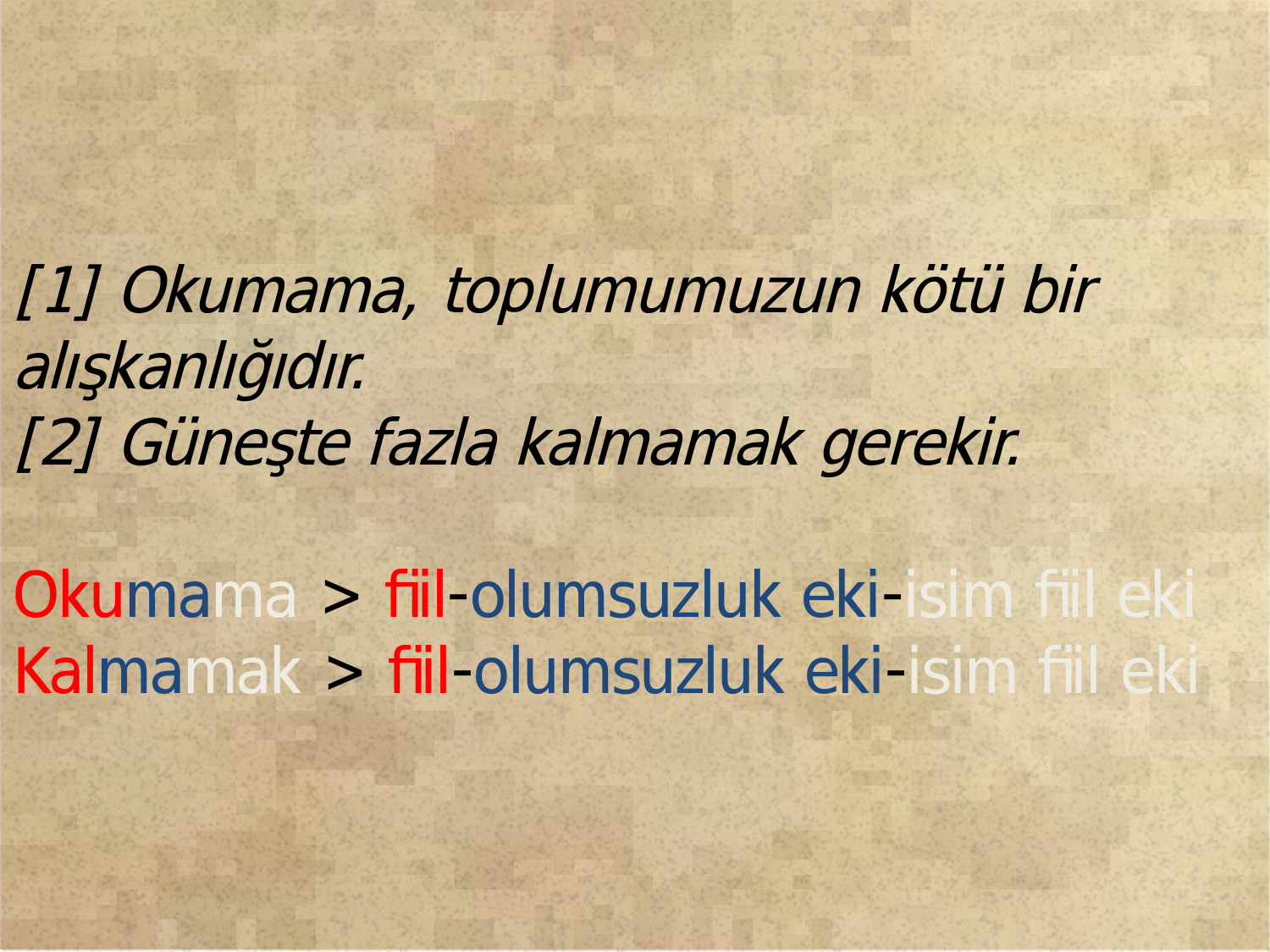

[1] Okumama, toplumumuzun kötü bir alışkanlığıdır.
[2] Güneşte fazla kalmamak gerekir.

Okumama > fiil-olumsuzluk eki-isim fiil eki
Kalmamak > fiil-olumsuzluk eki-isim fiil eki